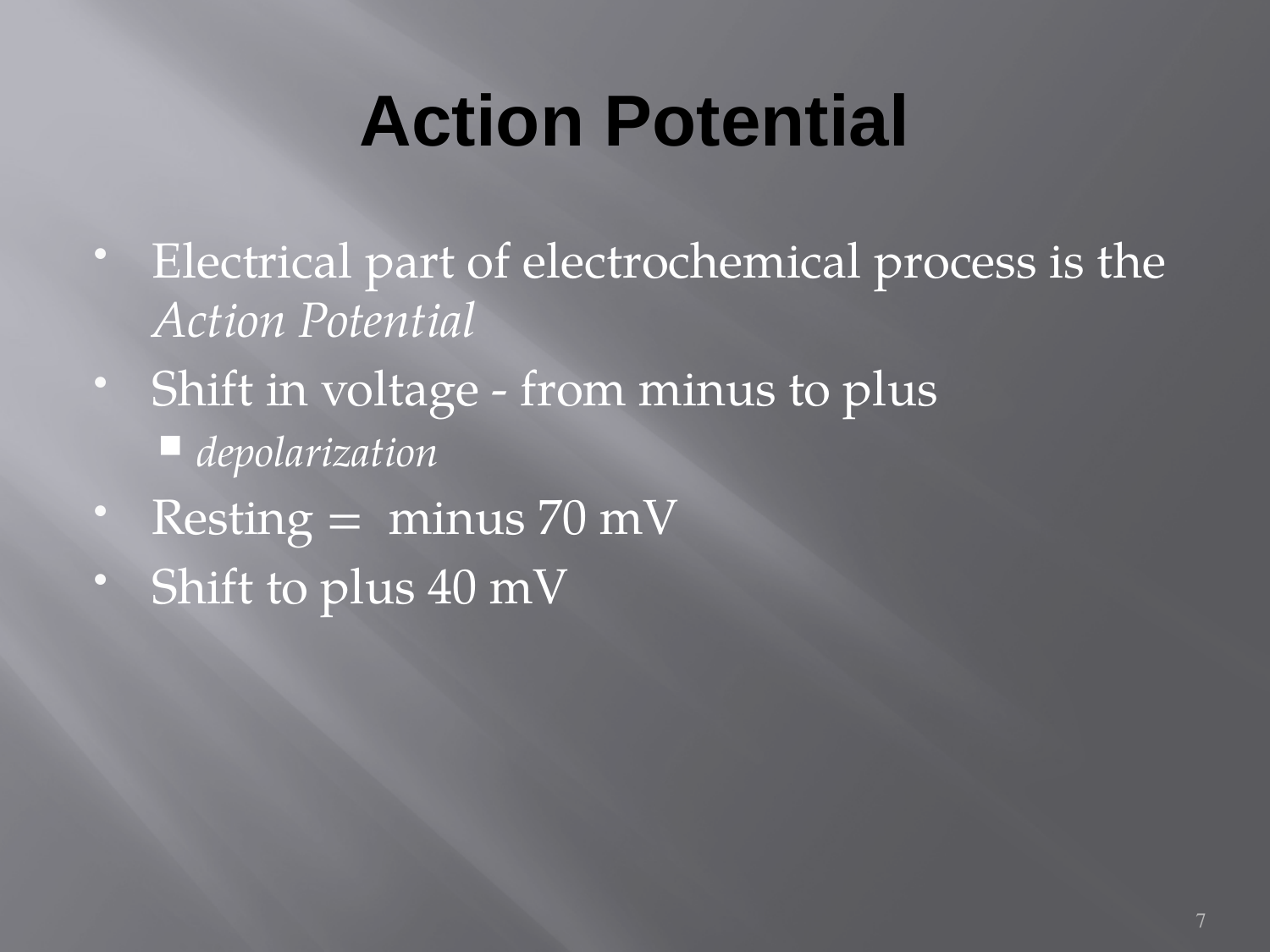

# Action Potential
Electrical part of electrochemical process is the Action Potential
Shift in voltage - from minus to plus
depolarization
Resting =  minus 70 mV
Shift to plus 40 mV
7